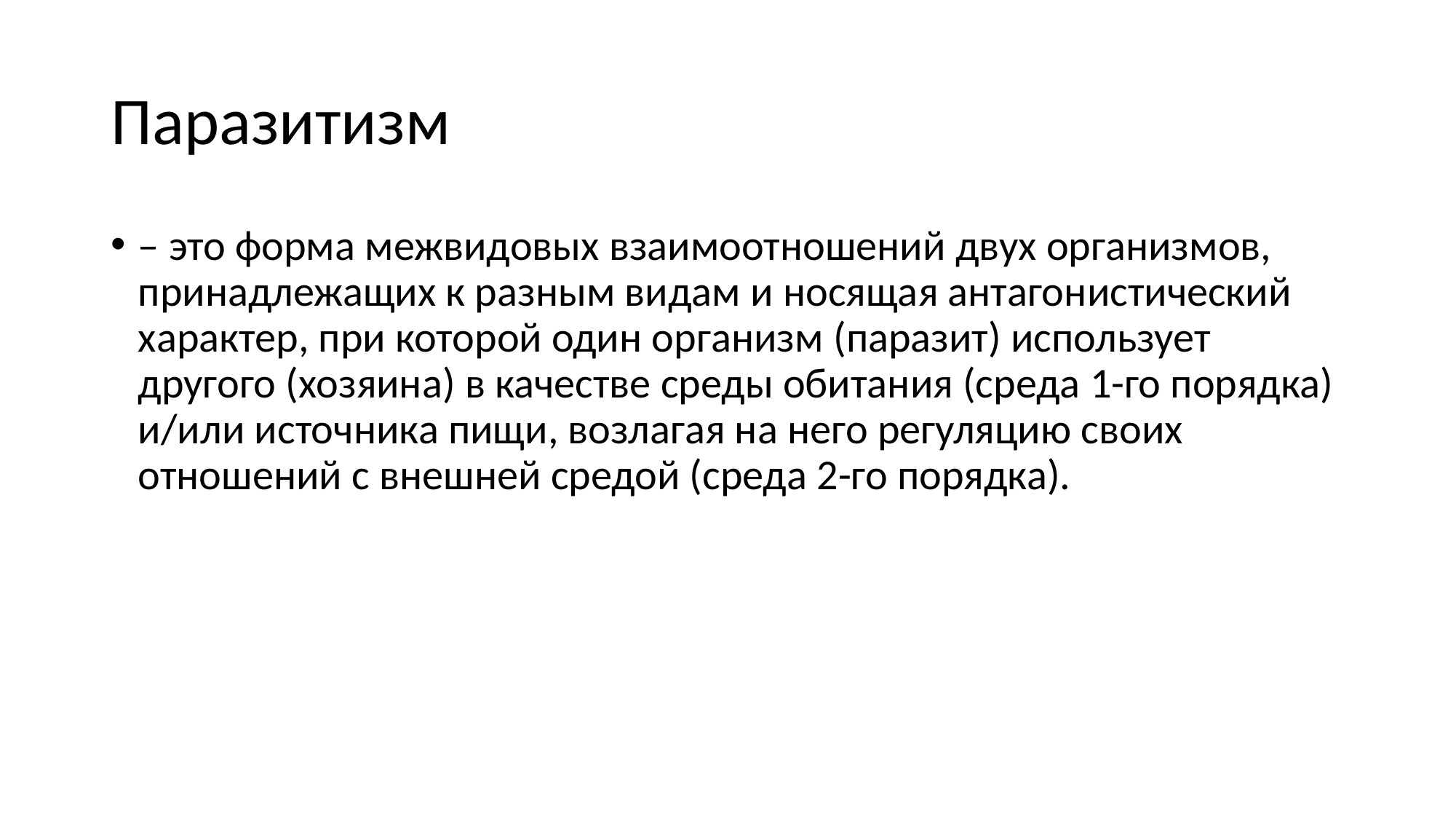

# Паразитизм
– это форма межвидовых взаимоотношений двух организмов, принадлежащих к разным видам и носящая антагонистический характер, при которой один организм (паразит) использует другого (хозяина) в качестве среды обитания (среда 1-го порядка) и/или источника пищи, возлагая на него регуляцию своих отношений с внешней средой (среда 2-го порядка).